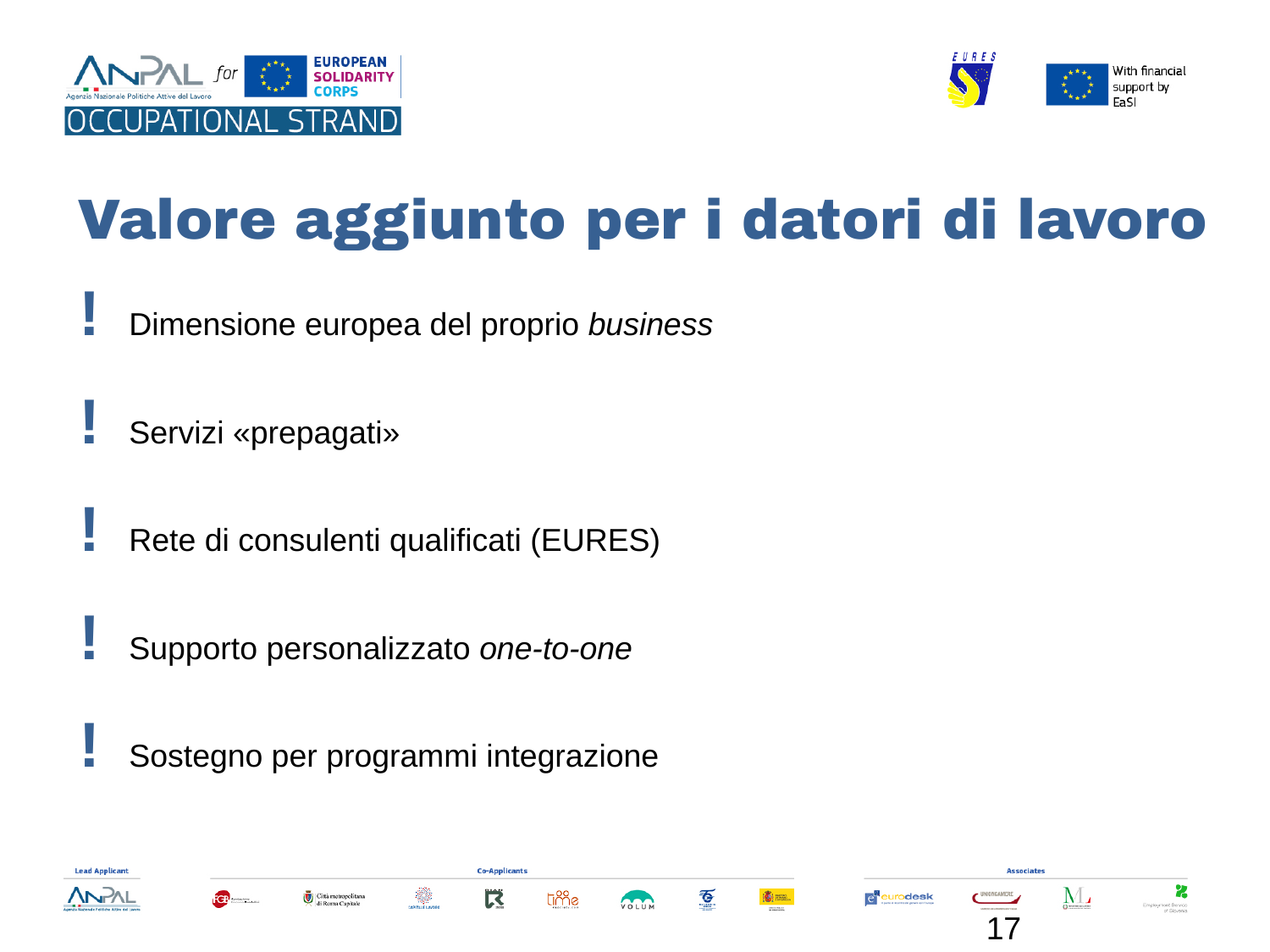

# Valore aggiunto per i datori di lavoro
! 	Dimensione europea del proprio business
! 	Servizi «prepagati»
! 	Rete di consulenti qualificati (EURES)
! 	Supporto personalizzato one-to-one
! 	Sostegno per programmi integrazione

17